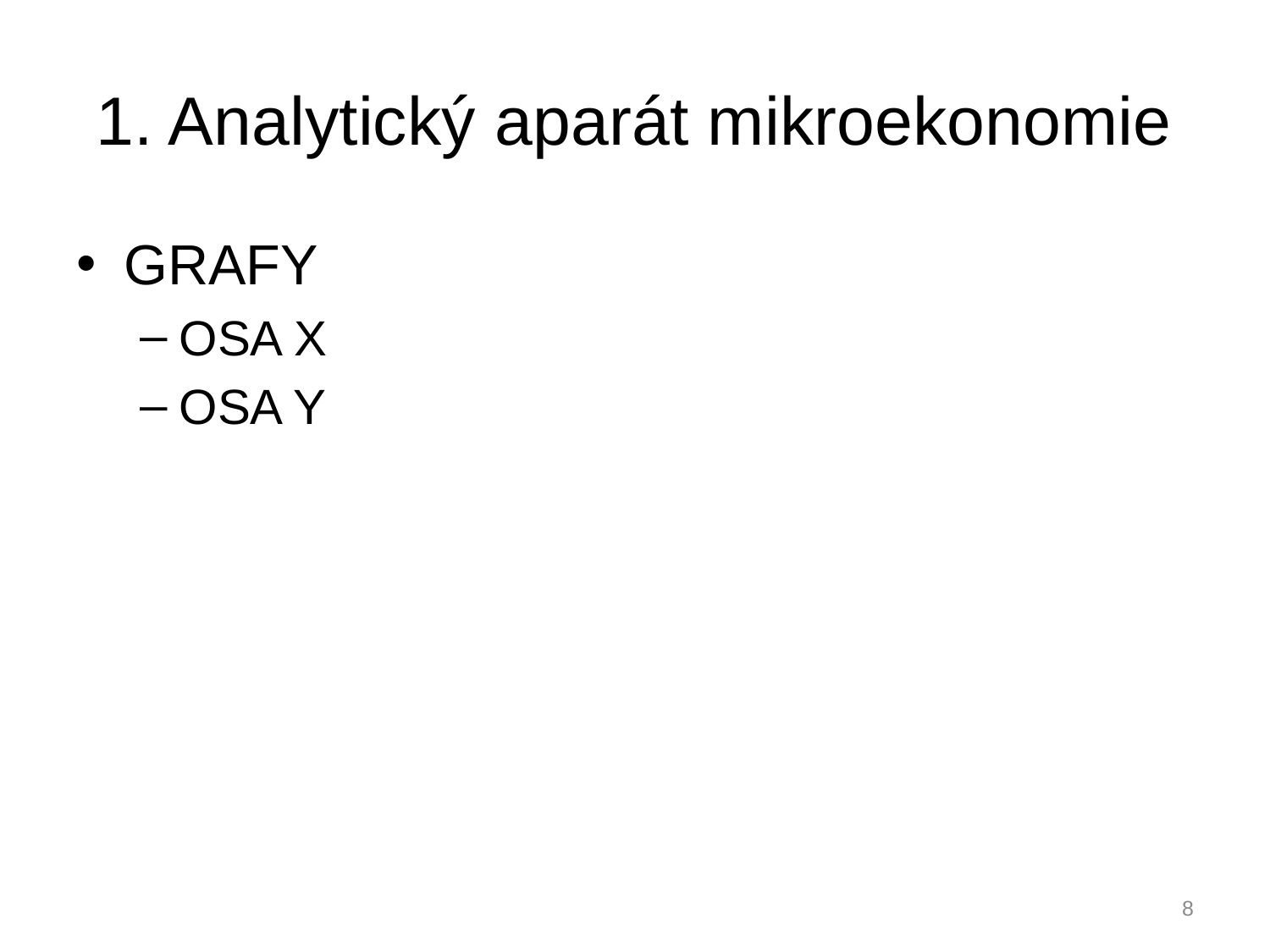

# 1. Analytický aparát mikroekonomie
GRAFY
OSA X
OSA Y
8